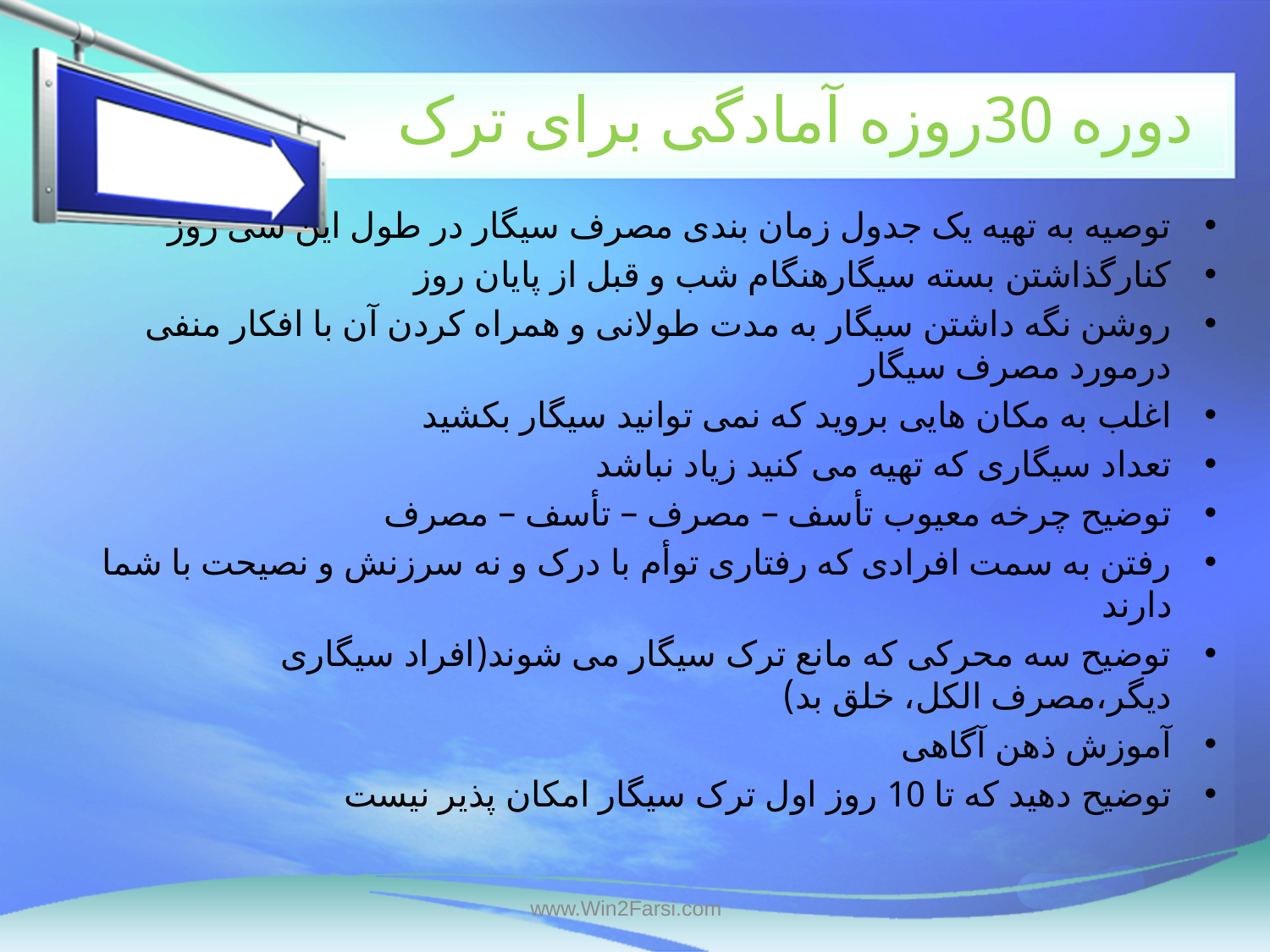

# دوره 30روزه آمادگی برای ترک
توصیه به تهیه یک جدول زمان بندی مصرف سیگار در طول این سی روز
کنارگذاشتن بسته سیگارهنگام شب و قبل از پایان روز
روشن نگه داشتن سیگار به مدت طولانی و همراه کردن آن با افکار منفی درمورد مصرف سیگار
اغلب به مکان هایی بروید که نمی توانید سیگار بکشید
تعداد سیگاری که تهیه می کنید زیاد نباشد
توضیح چرخه معیوب تأسف – مصرف – تأسف – مصرف
رفتن به سمت افرادی که رفتاری توأم با درک و نه سرزنش و نصیحت با شما دارند
توضیح سه محرکی که مانع ترک سیگار می شوند(افراد سیگاری دیگر،مصرف الکل، خلق بد)
آموزش ذهن آگاهی
توضیح دهید که تا 10 روز اول ترک سیگار امکان پذیر نیست

www.Win2Farsi.com